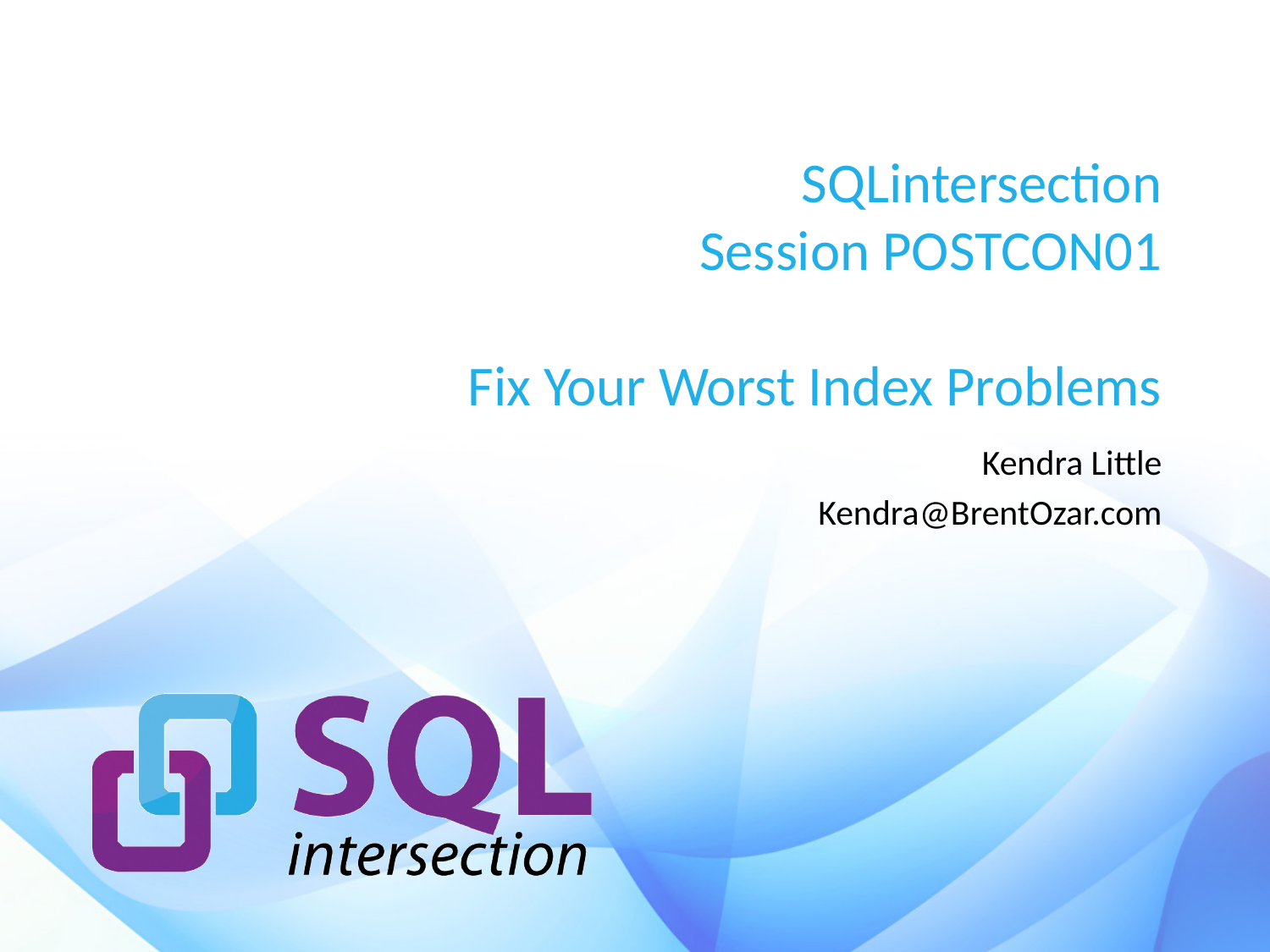

# SQLintersection Session POSTCON01 Fix Your Worst Index Problems
Kendra Little
Kendra@BrentOzar.com